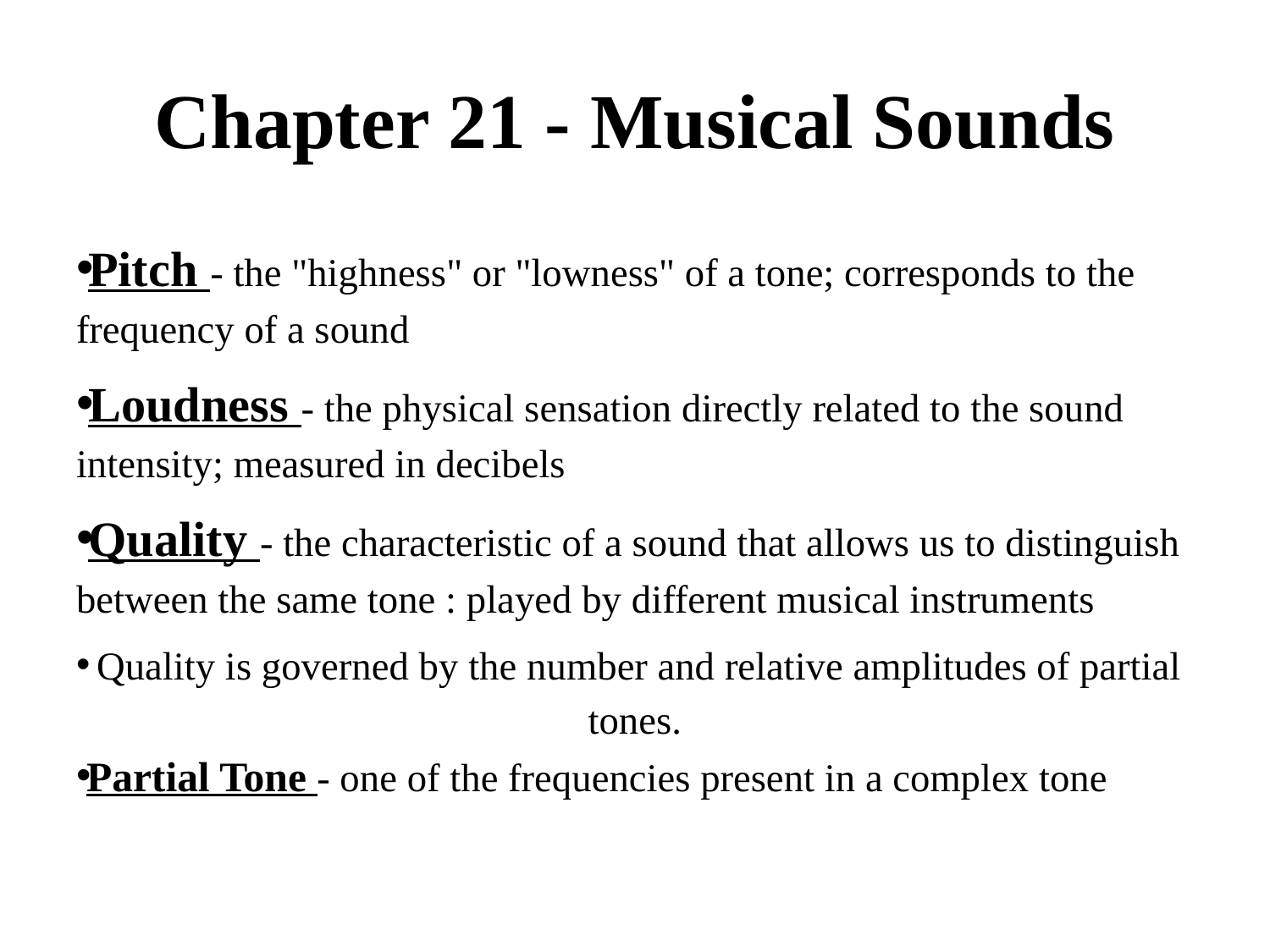

# Chapter 21 - Musical Sounds
Pitch - the "highness" or "lowness" of a tone; corresponds to the frequency of a sound
Loudness - the physical sensation directly related to the sound intensity; measured in decibels
Quality - the characteristic of a sound that allows us to distinguish between the same tone : played by different musical instruments
Quality is governed by the number and relative amplitudes of partial tones.
Partial Tone - one of the frequencies present in a complex tone